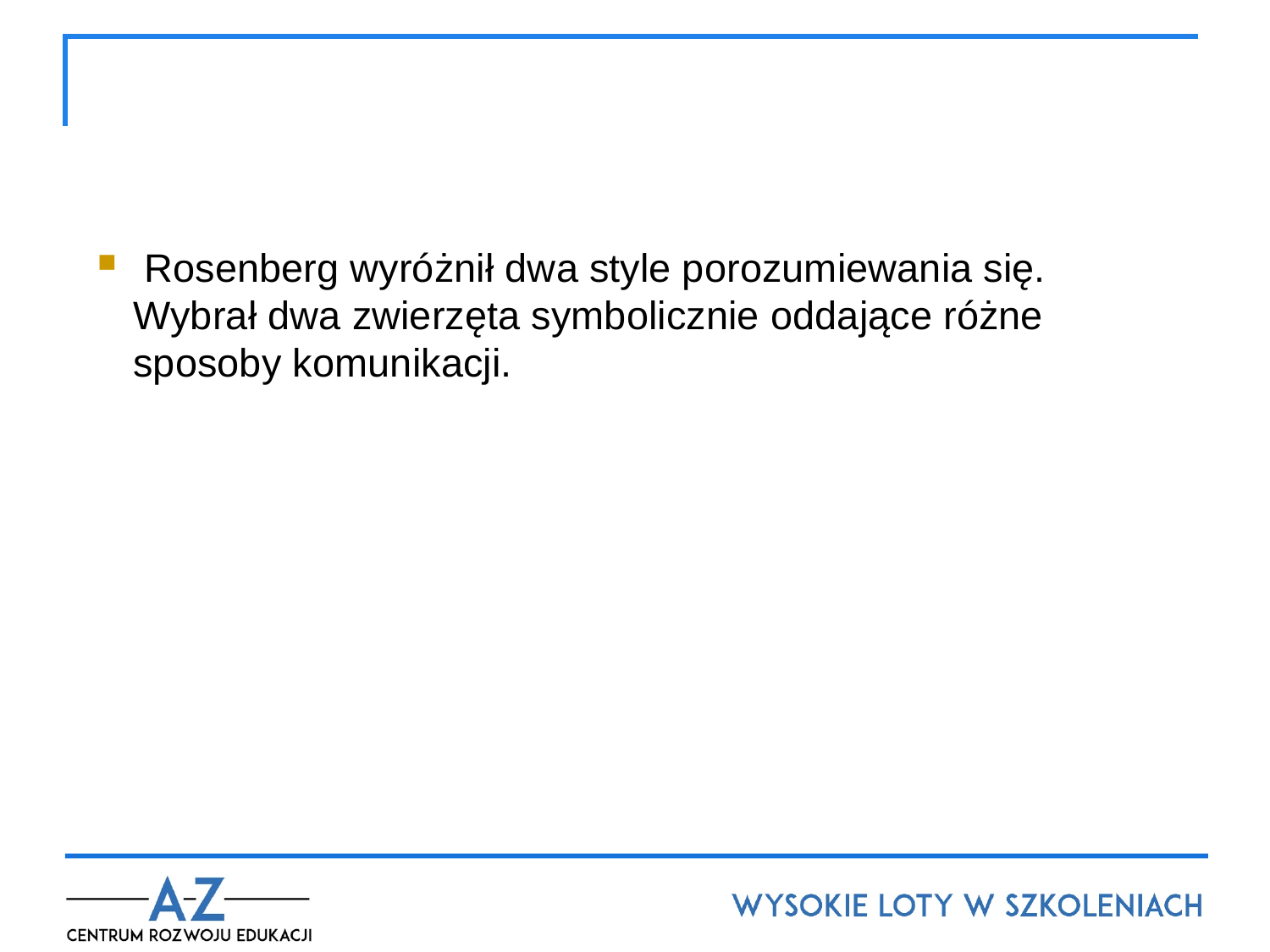

#
 Rosenberg wyróżnił dwa style porozumiewania się. Wybrał dwa zwierzęta symbolicznie oddające różne sposoby komunikacji.